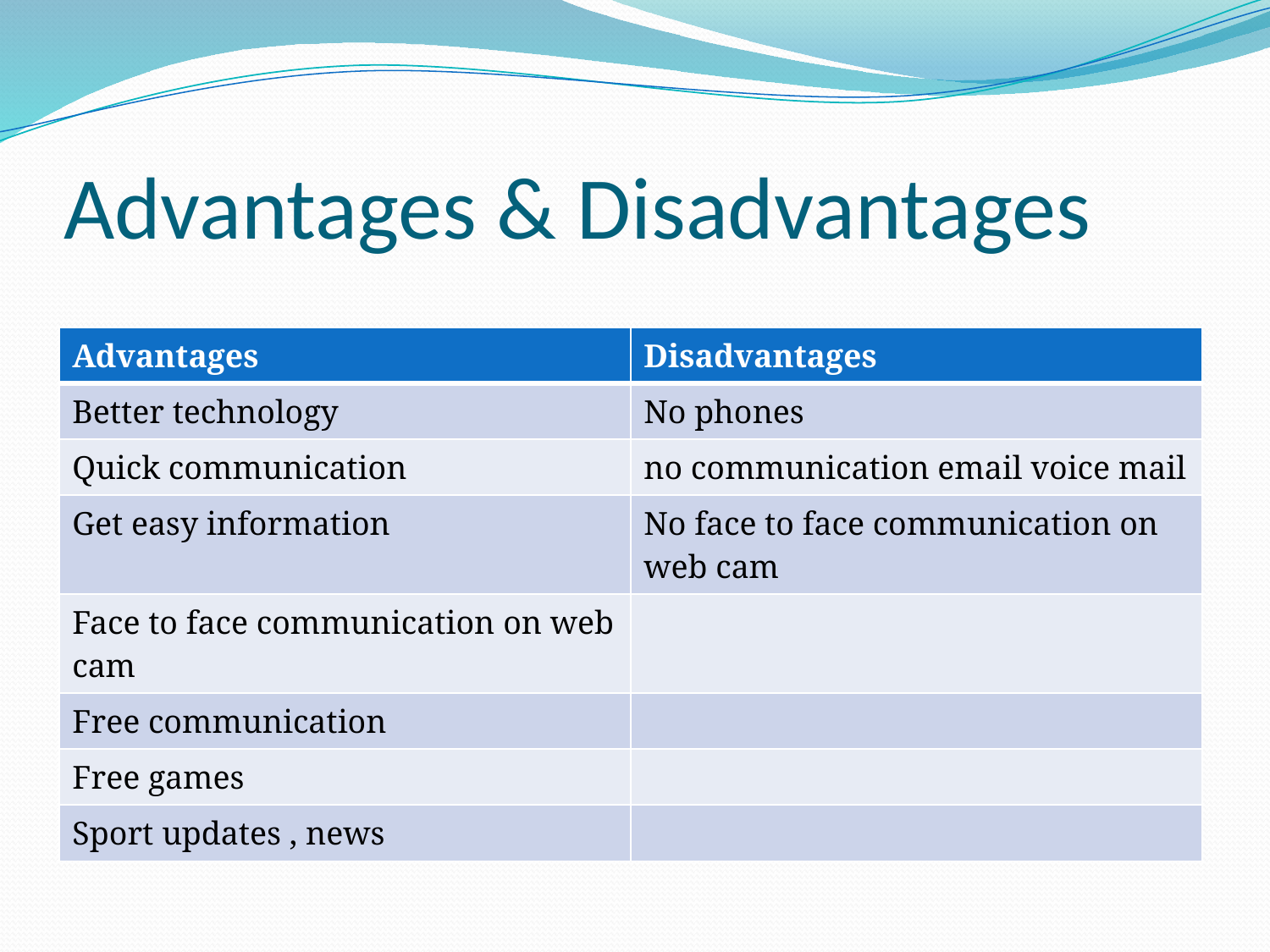

# Advantages & Disadvantages
| Advantages | Disadvantages |
| --- | --- |
| Better technology | No phones |
| Quick communication | no communication email voice mail |
| Get easy information | No face to face communication on web cam |
| Face to face communication on web cam |  |
| Free communication |  |
| Free games |  |
| Sport updates , news |  |